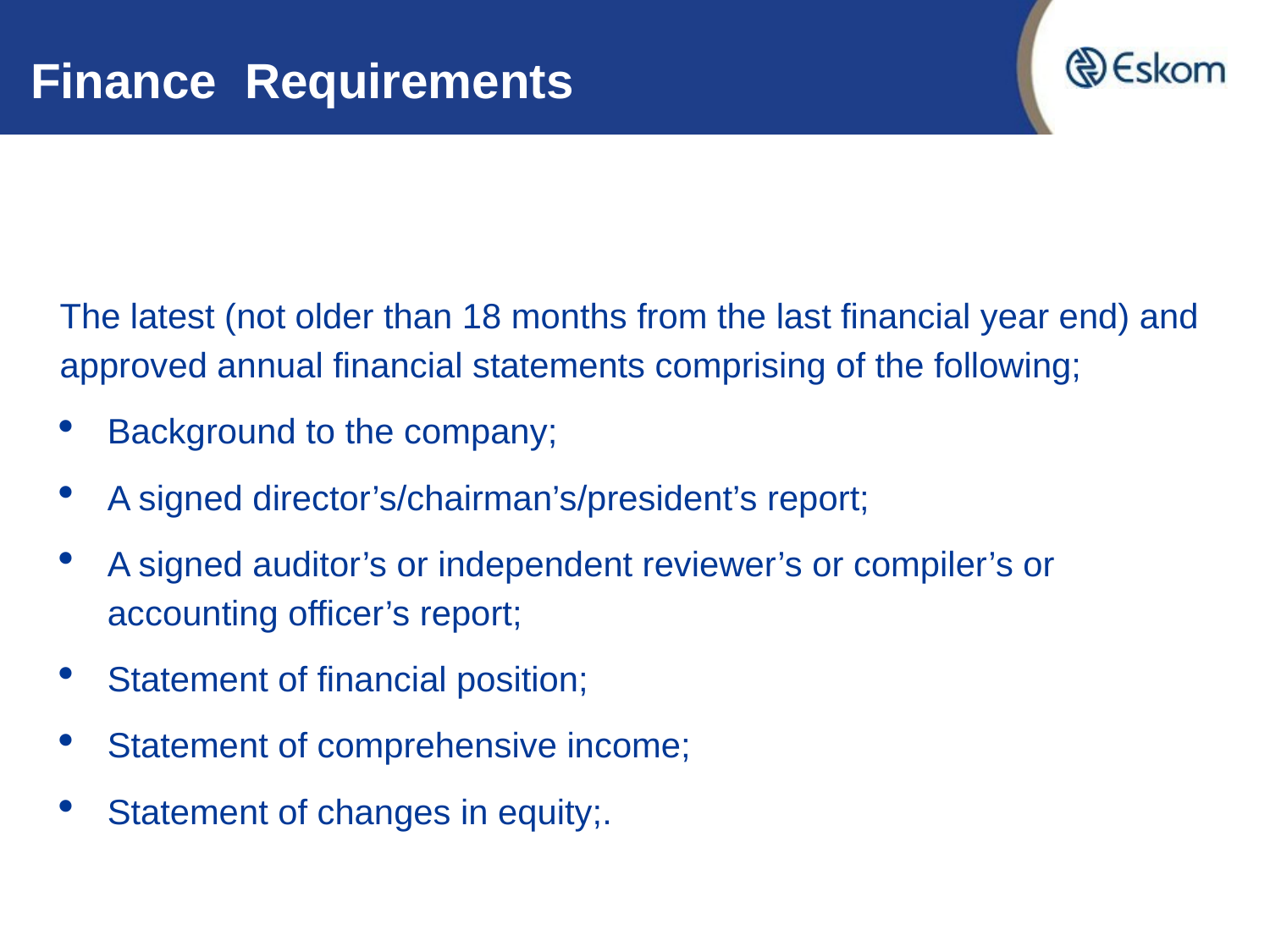

# Finance  Requirements

The latest (not older than 18 months from the last financial year end) and approved annual financial statements comprising of the following;
Background to the company;
A signed director’s/chairman’s/president’s report;
A signed auditor’s or independent reviewer’s or compiler’s or accounting officer’s report;
Statement of financial position;
Statement of comprehensive income;
Statement of changes in equity;.